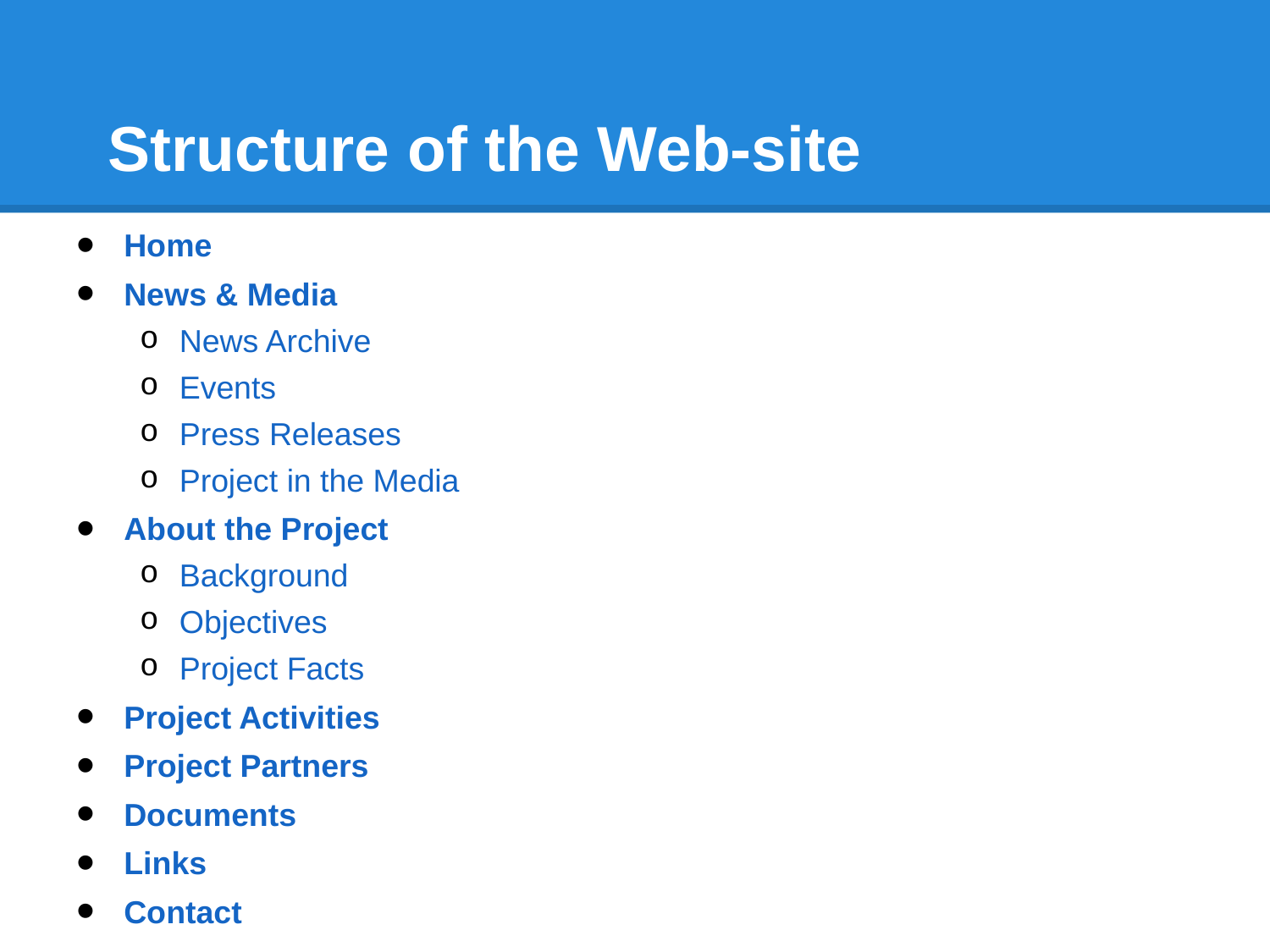

# Structure of the Web-site
Home
News & Media
News Archive
Events
Press Releases
Project in the Media
About the Project
Background
Objectives
Project Facts
Project Activities
Project Partners
Documents
Links
Contact